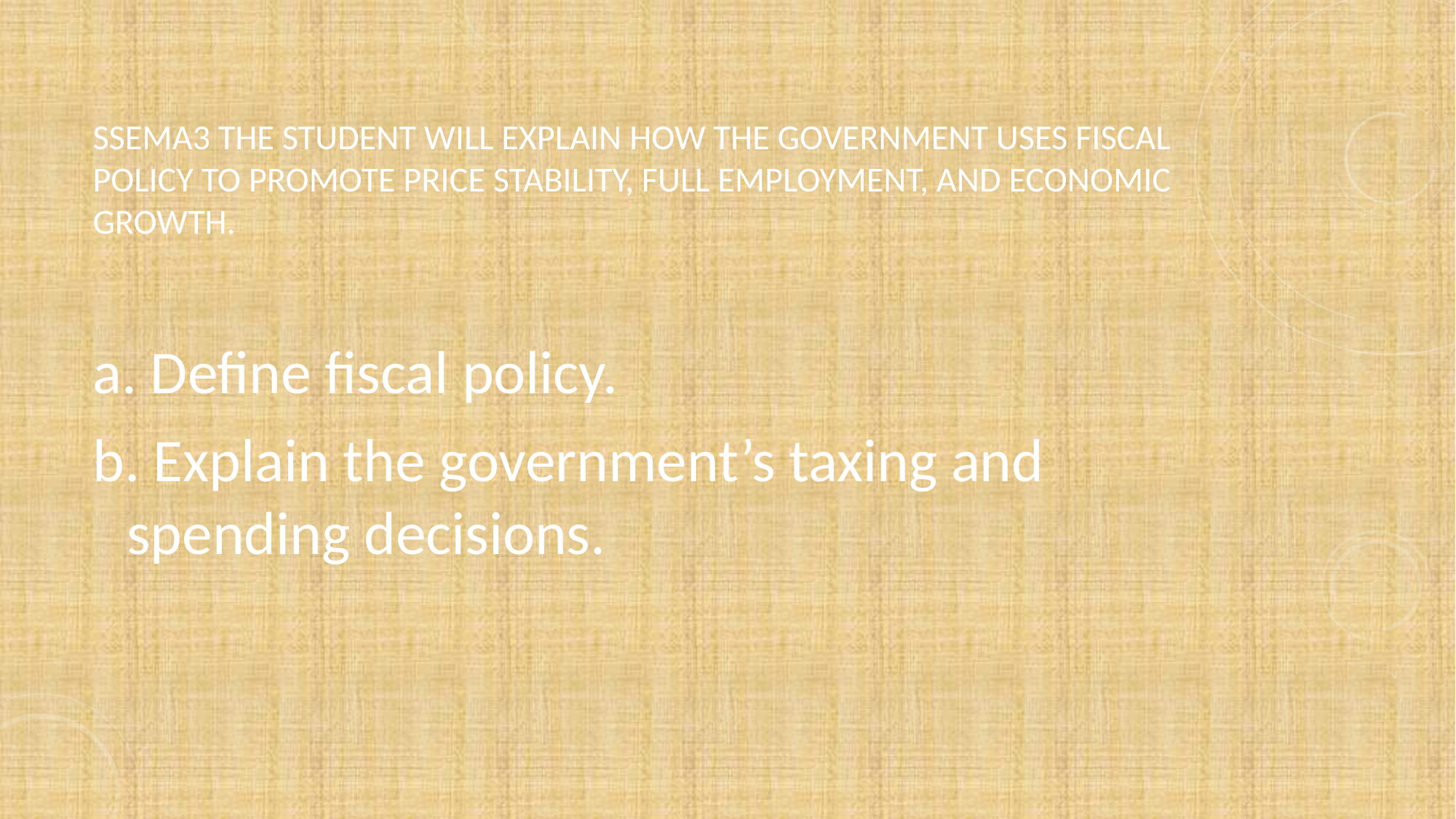

# SSEMA3 The student will explain how the government uses fiscal policy to promote price stability, full employment, and economic growth.
a. Define fiscal policy.
b. Explain the government’s taxing and spending decisions.